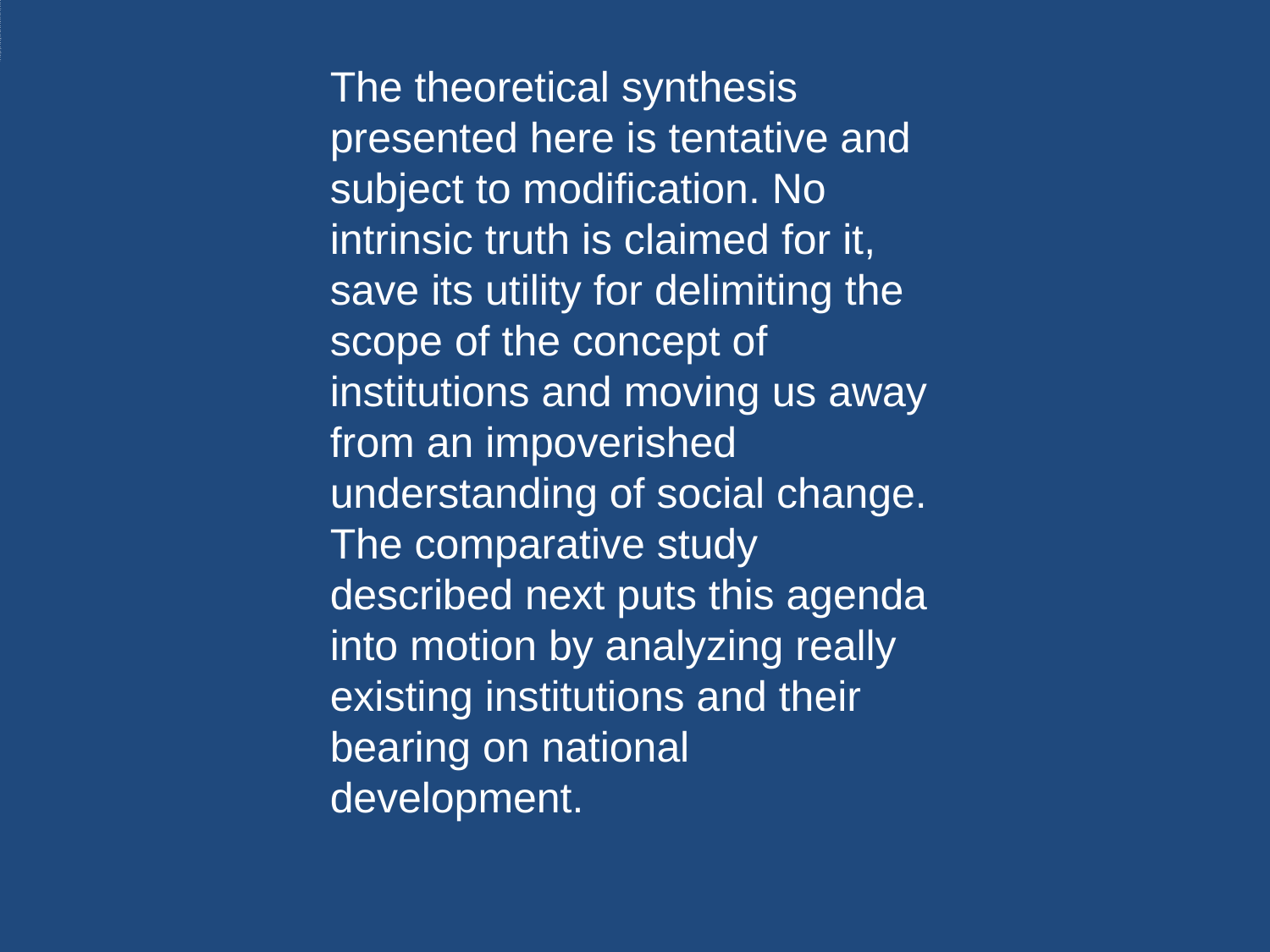

# The theoretical synthesis presented here is tentative and subject to modifica...
The theoretical synthesis presented here is tentative and subject to modification. No intrinsic truth is claimed for it, save its utility for delimiting the scope of the concept of institutions and moving us away from an impoverished understanding of social change. The comparative study described next puts this agenda into motion by analyzing really existing institutions and their bearing on national development.